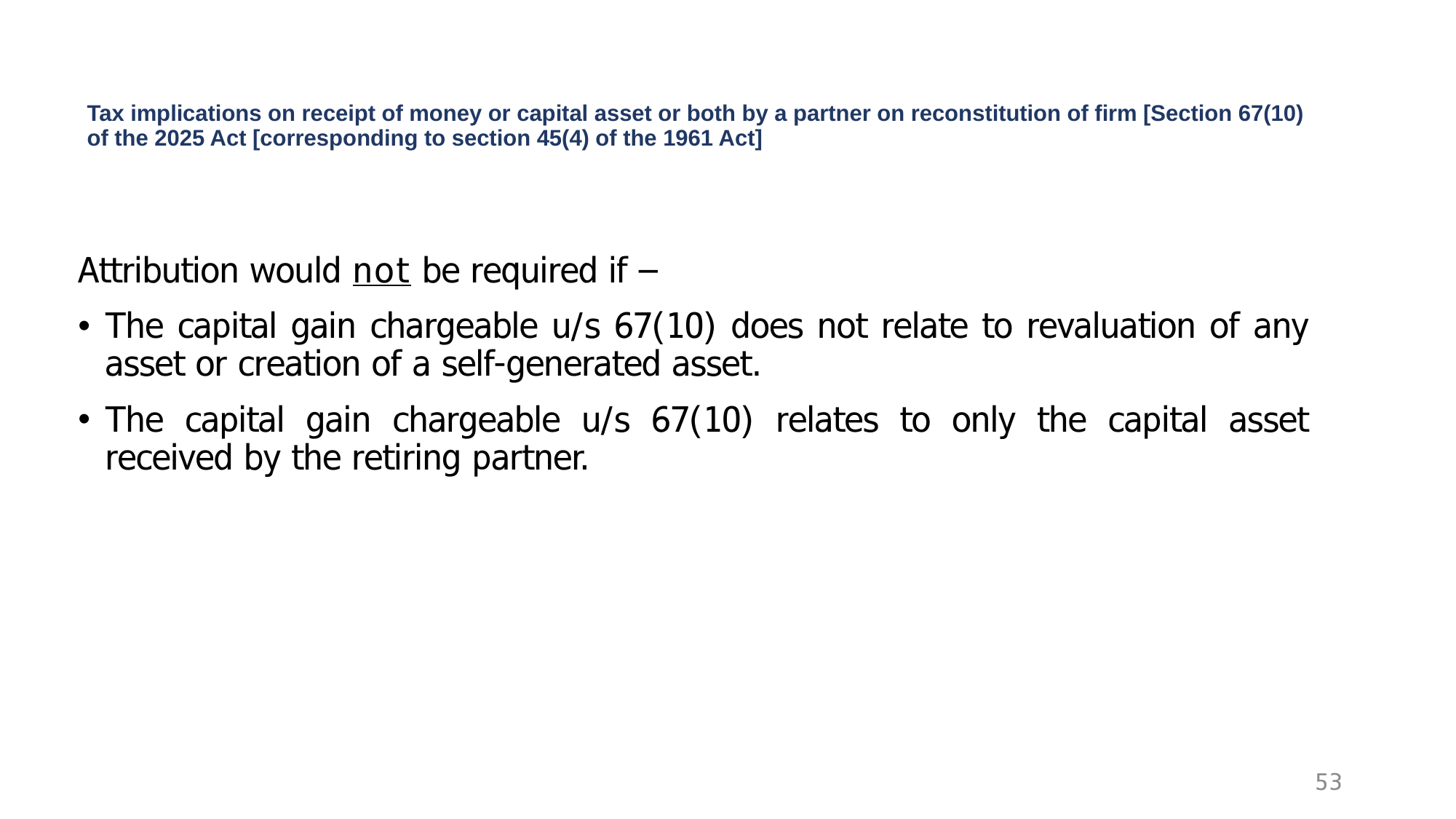

# Tax implications on receipt of money or capital asset or both by a partner on reconstitution of firm [Section 67(10)  of the 2025 Act [corresponding to section 45(4) of the 1961 Act]

Attribution would not be required if –
The capital gain chargeable u/s 67(10) does not relate to revaluation of any asset or creation of a self-generated asset.
The capital gain chargeable u/s 67(10) relates to only the capital asset received by the retiring partner.

53